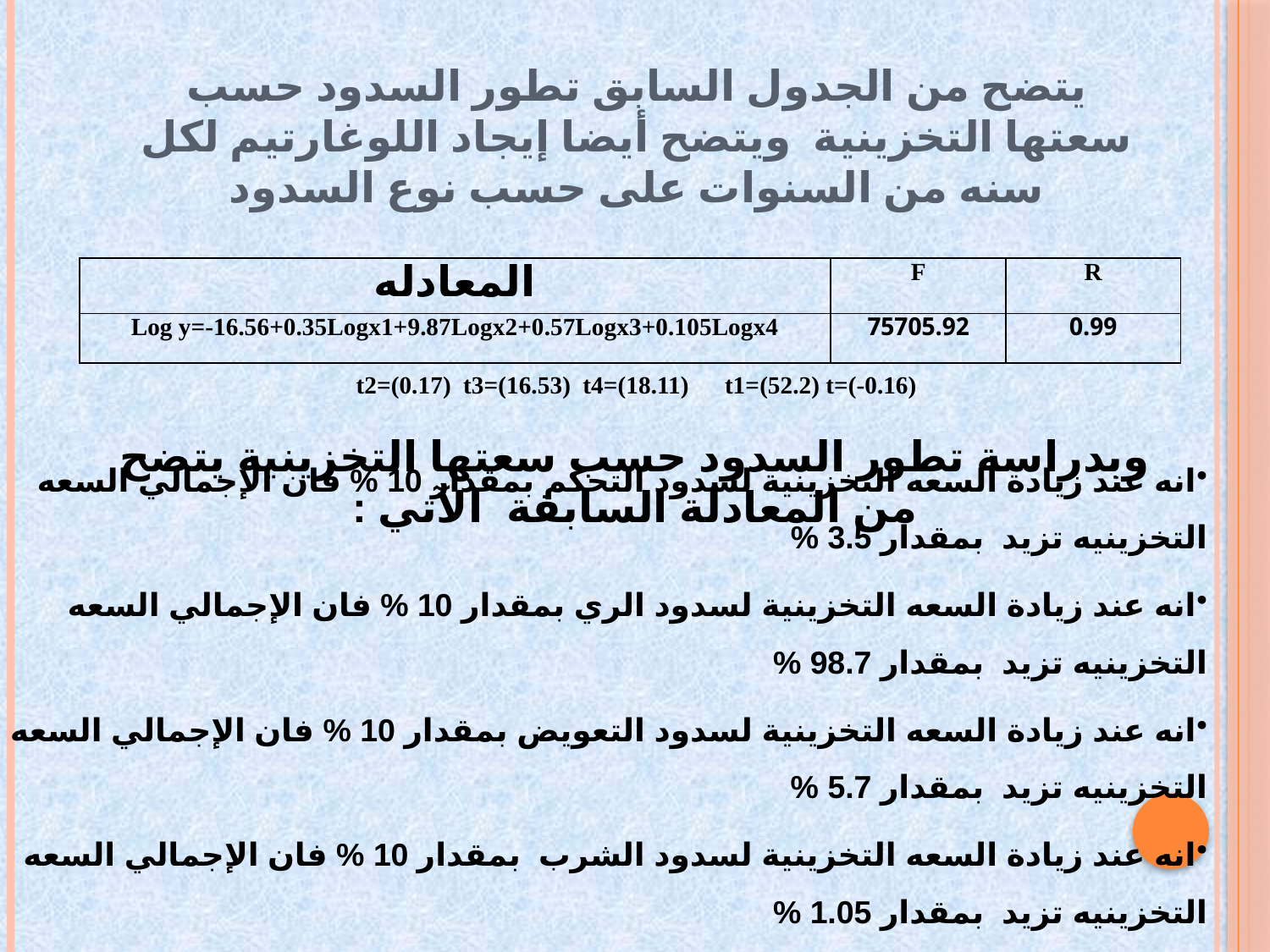

# يتضح من الجدول السابق تطور السدود حسب سعتها التخزينية  ويتضح أيضا إيجاد اللوغارتيم لكل سنه من السنوات على حسب نوع السدود
| المعادله | F | R |
| --- | --- | --- |
| Log y=-16.56+0.35Logx1+9.87Logx2+0.57Logx3+0.105Logx4 | 75705.92 | 0.99 |
| t2=(0.17) t3=(16.53) t4=(18.11) t1=(52.2) t=(-0.16) |  |  |
وبدراسة تطور السدود حسب سعتها التخزينية يتضح من المعادلة السابقة  الآتي :
انه عند زيادة السعه التخزينية لسدود التحكم بمقدار 10 % فان الإجمالي السعه التخزينيه تزيد  بمقدار 3.5 %
انه عند زيادة السعه التخزينية لسدود الري بمقدار 10 % فان الإجمالي السعه التخزينيه تزيد  بمقدار 98.7 %
انه عند زيادة السعه التخزينية لسدود التعويض بمقدار 10 % فان الإجمالي السعه التخزينيه تزيد  بمقدار 5.7 %
انه عند زيادة السعه التخزينية لسدود الشرب  بمقدار 10 % فان الإجمالي السعه التخزينيه تزيد  بمقدار 1.05 %